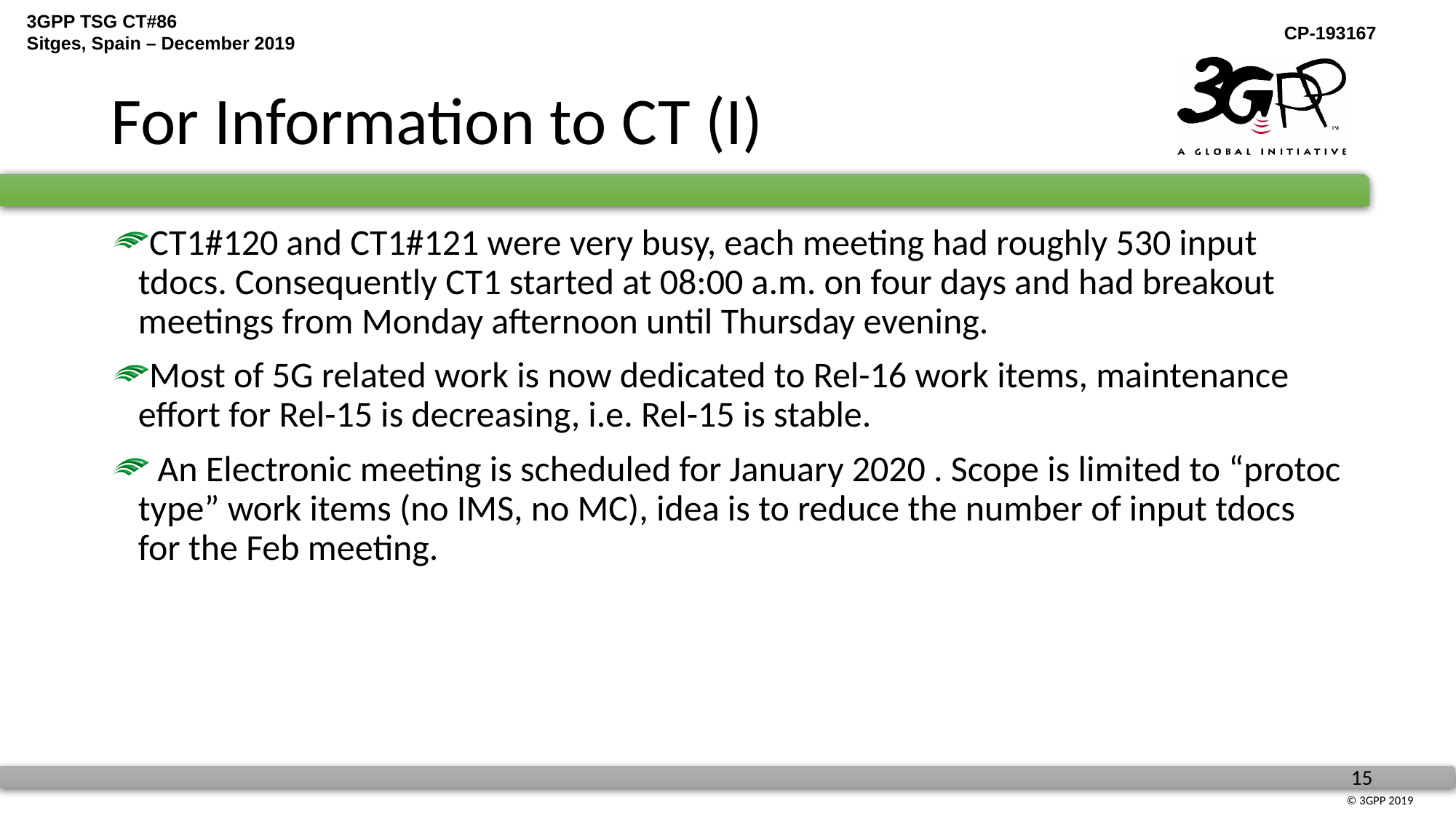

# For Information to CT (I)
CT1#120 and CT1#121 were very busy, each meeting had roughly 530 input tdocs. Consequently CT1 started at 08:00 a.m. on four days and had breakout meetings from Monday afternoon until Thursday evening.
Most of 5G related work is now dedicated to Rel-16 work items, maintenance effort for Rel-15 is decreasing, i.e. Rel-15 is stable.
 An Electronic meeting is scheduled for January 2020 . Scope is limited to “protoc type” work items (no IMS, no MC), idea is to reduce the number of input tdocs for the Feb meeting.